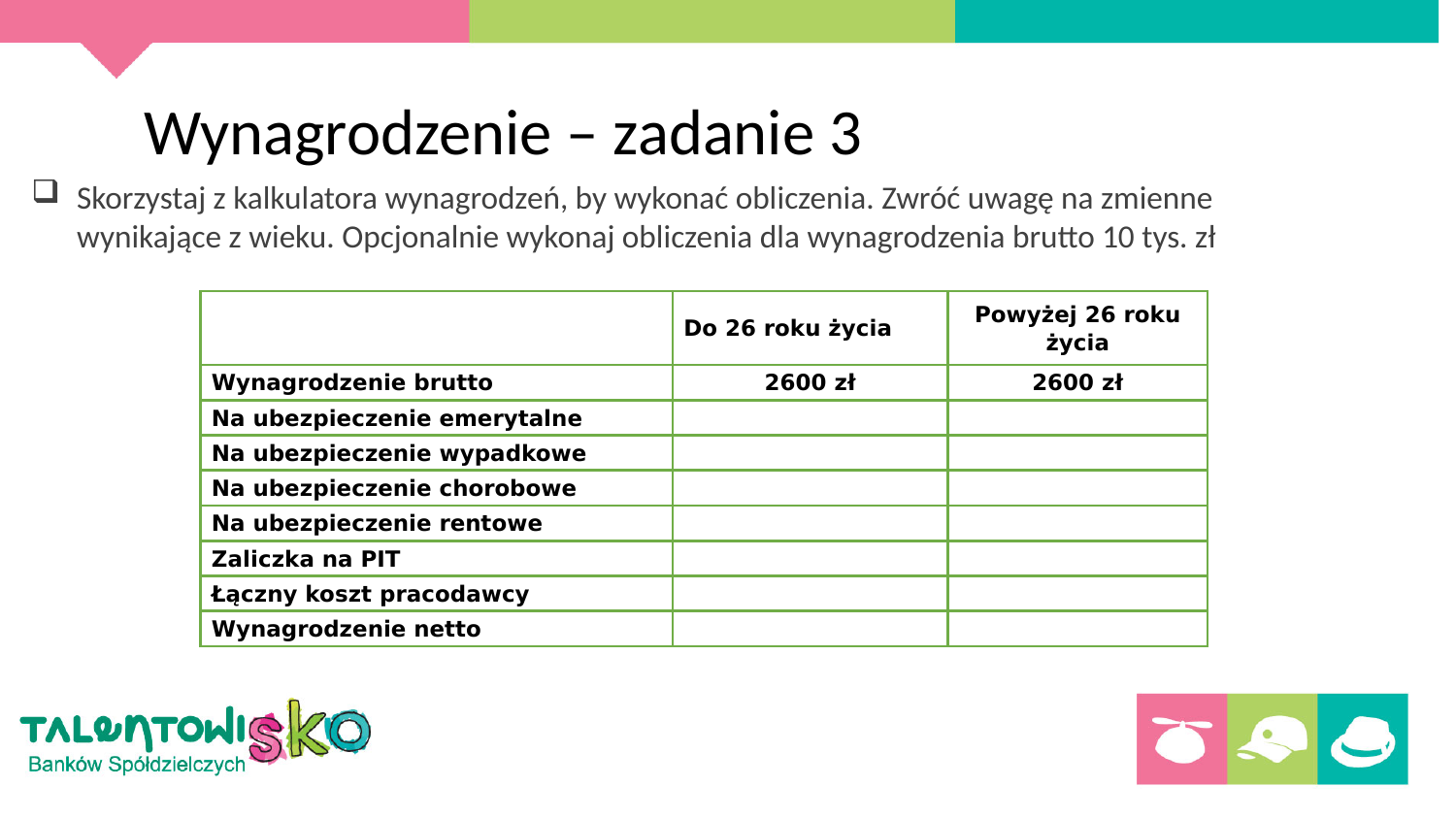

# Wynagrodzenie – zadanie 3
Skorzystaj z kalkulatora wynagrodzeń, by wykonać obliczenia. Zwróć uwagę na zmienne wynikające z wieku. Opcjonalnie wykonaj obliczenia dla wynagrodzenia brutto 10 tys. zł
|  | Do 26 roku życia | Powyżej 26 roku życia |
| --- | --- | --- |
| Wynagrodzenie brutto | 2600 zł | 2600 zł |
| Na ubezpieczenie emerytalne |  |  |
| Na ubezpieczenie wypadkowe |  |  |
| Na ubezpieczenie chorobowe |  |  |
| Na ubezpieczenie rentowe |  |  |
| Zaliczka na PIT |  |  |
| Łączny koszt pracodawcy |  |  |
| Wynagrodzenie netto |  |  |